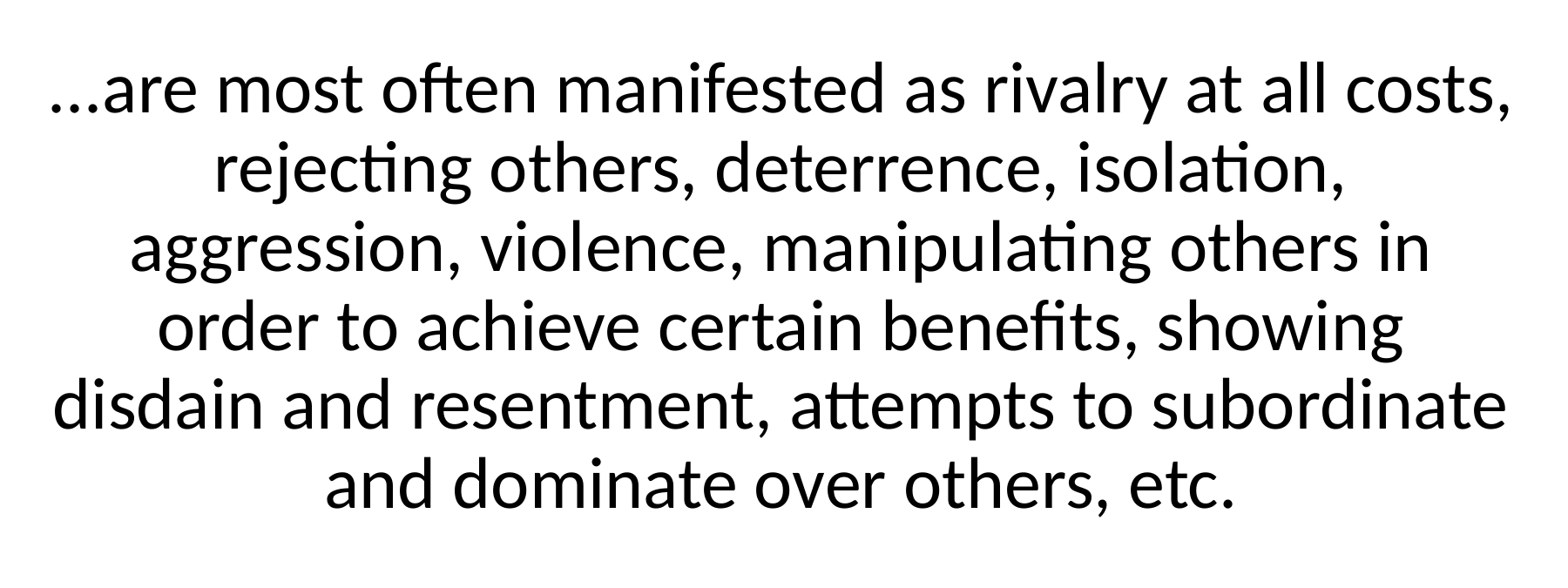

...are most often manifested as rivalry at all costs, rejecting others, deterrence, isolation, aggression, violence, manipulating others in order to achieve certain benefits, showing disdain and resentment, attempts to subordinate and dominate over others, etc.